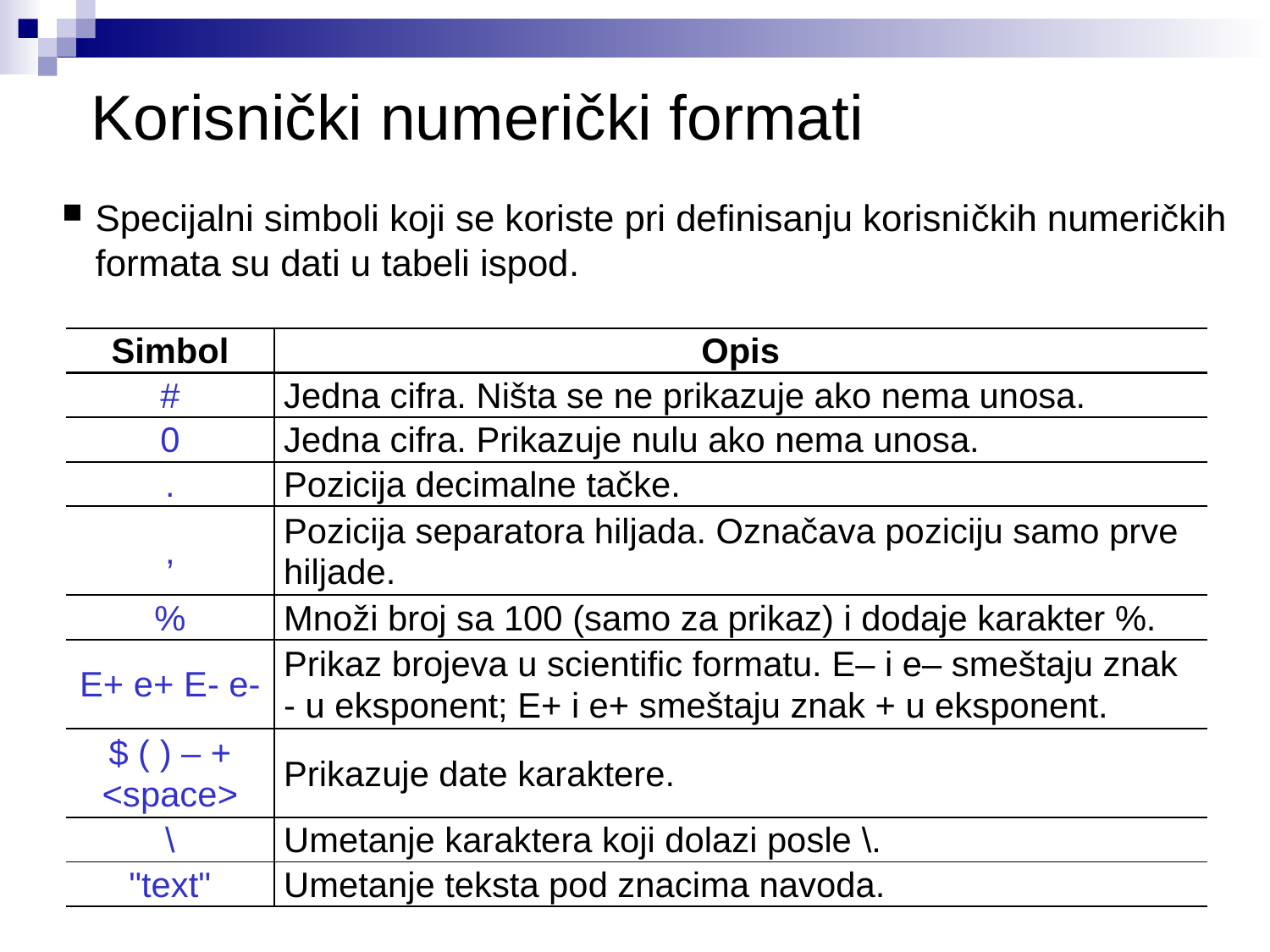

# Korisnički numerički formati
Specijalni simboli koji se koriste pri definisanju korisničkih numeričkih formata su dati u tabeli ispod.
| Simbol | Opis |
| --- | --- |
| # | Jedna cifra. Ništa se ne prikazuje ako nema unosa. |
| 0 | Jedna cifra. Prikazuje nulu ako nema unosa. |
| . | Pozicija decimalne tačke. |
| , | Pozicija separatora hiljada. Označava poziciju samo prve hiljade. |
| % | Množi broj sa 100 (samo za prikaz) i dodaje karakter %. |
| E+ e+ E- e- | Prikaz brojeva u scientific formatu. E– i e– smeštaju znak - u eksponent; E+ i e+ smeštaju znak + u eksponent. |
| $ ( ) – + <space> | Prikazuje date karaktere. |
| \ | Umetanje karaktera koji dolazi posle \. |
| "text" | Umetanje teksta pod znacima navoda. |